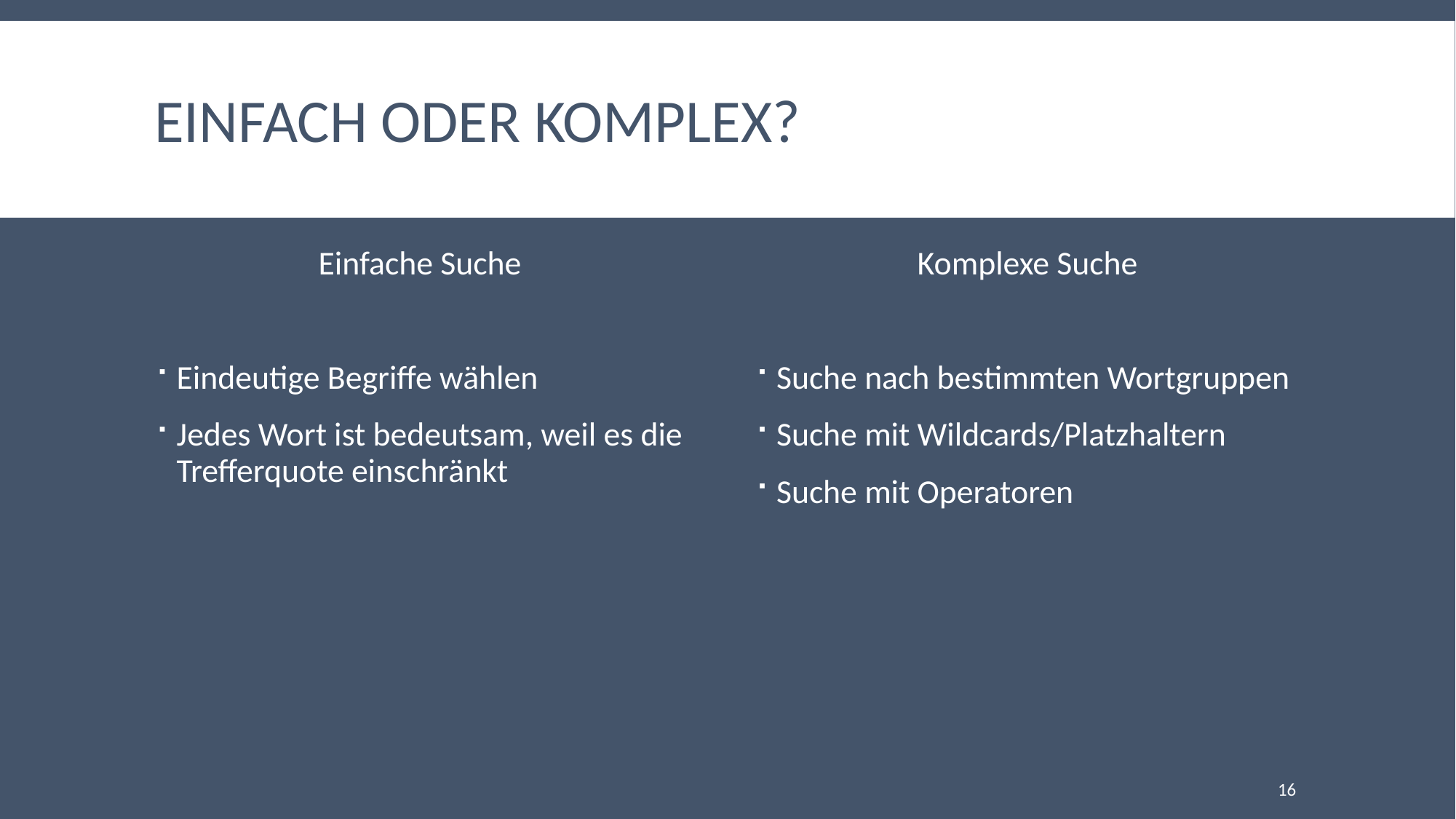

# Einfach oder komplex?
Einfache Suche

Eindeutige Begriffe wählen
Jedes Wort ist bedeutsam, weil es die Trefferquote einschränkt

Komplexe Suche

Suche nach bestimmten Wortgruppen
Suche mit Wildcards/Platzhaltern
Suche mit Operatoren
16